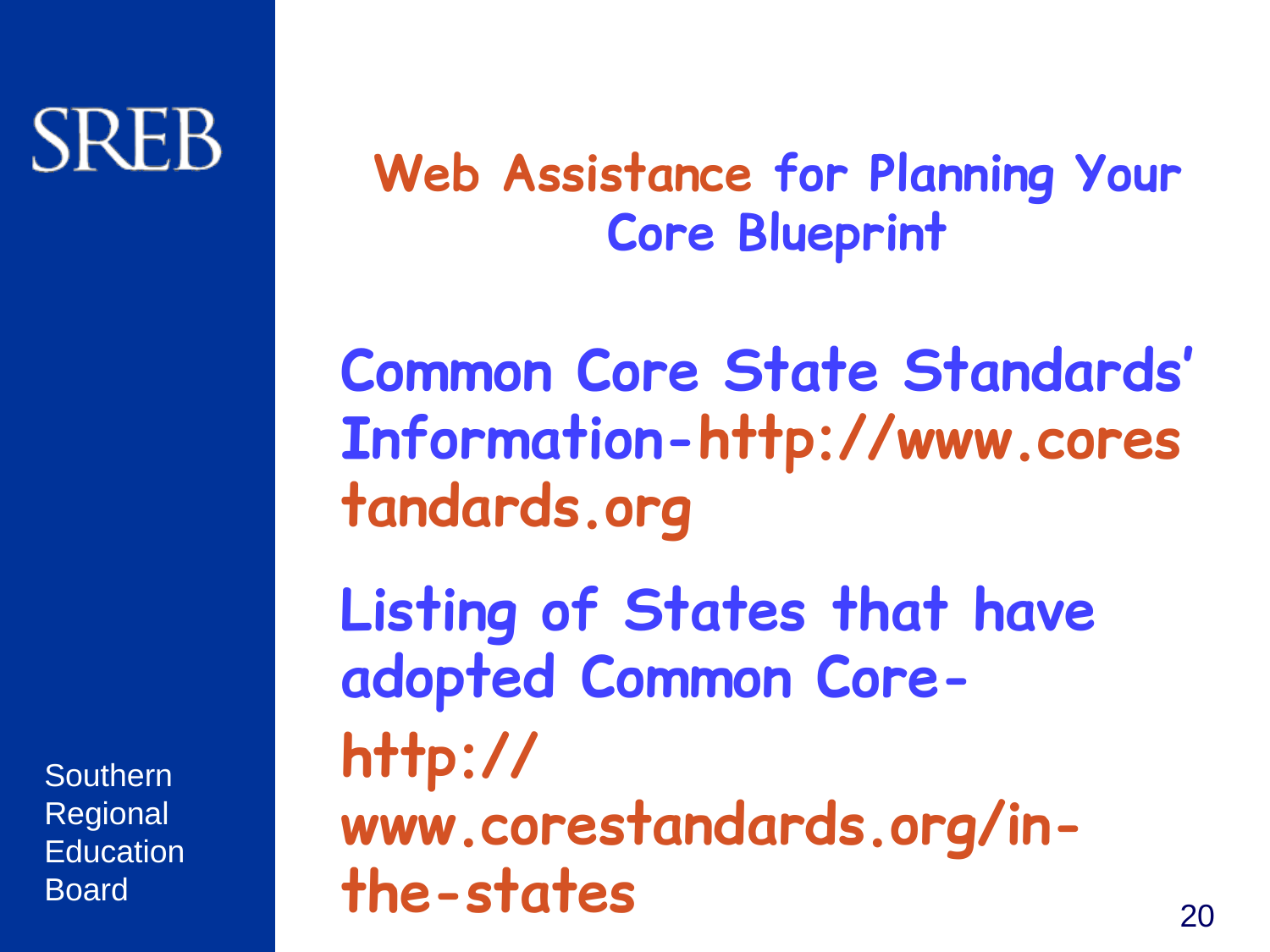

# Web Assistance for Planning Your Core Blueprint
Common Core State Standards’ Information-http://www.corestandards.org

Listing of States that have adopted Common Core-
http://www.corestandards.org/in-the-states
20